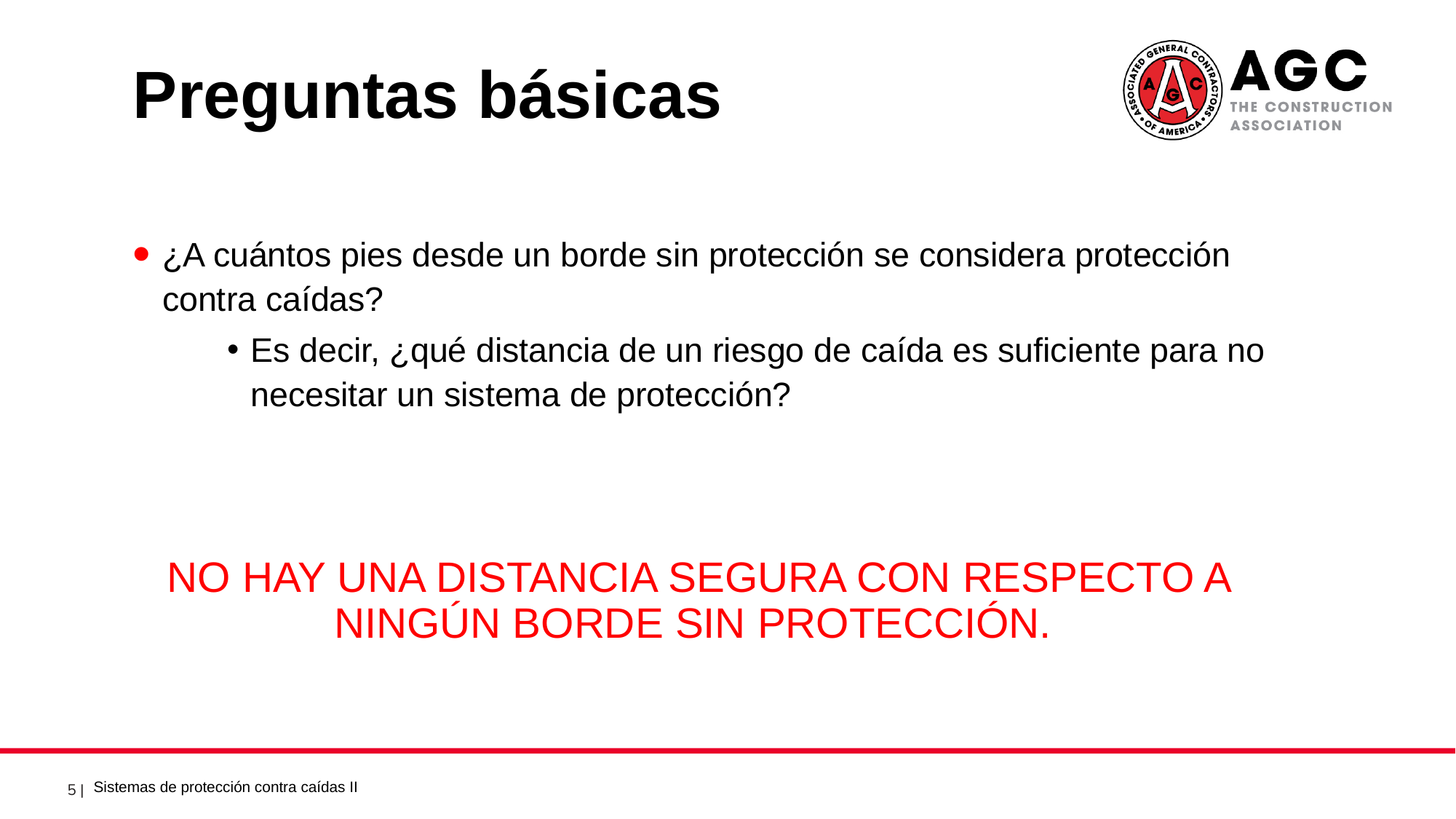

Preguntas básicas 2
¿A cuántos pies desde un borde sin protección se considera protección contra caídas?
Es decir, ¿qué distancia de un riesgo de caída es suficiente para no necesitar un sistema de protección?

No hay una distancia segura con respecto a ningún borde sin protección.

Sistemas de protección contra caídas II